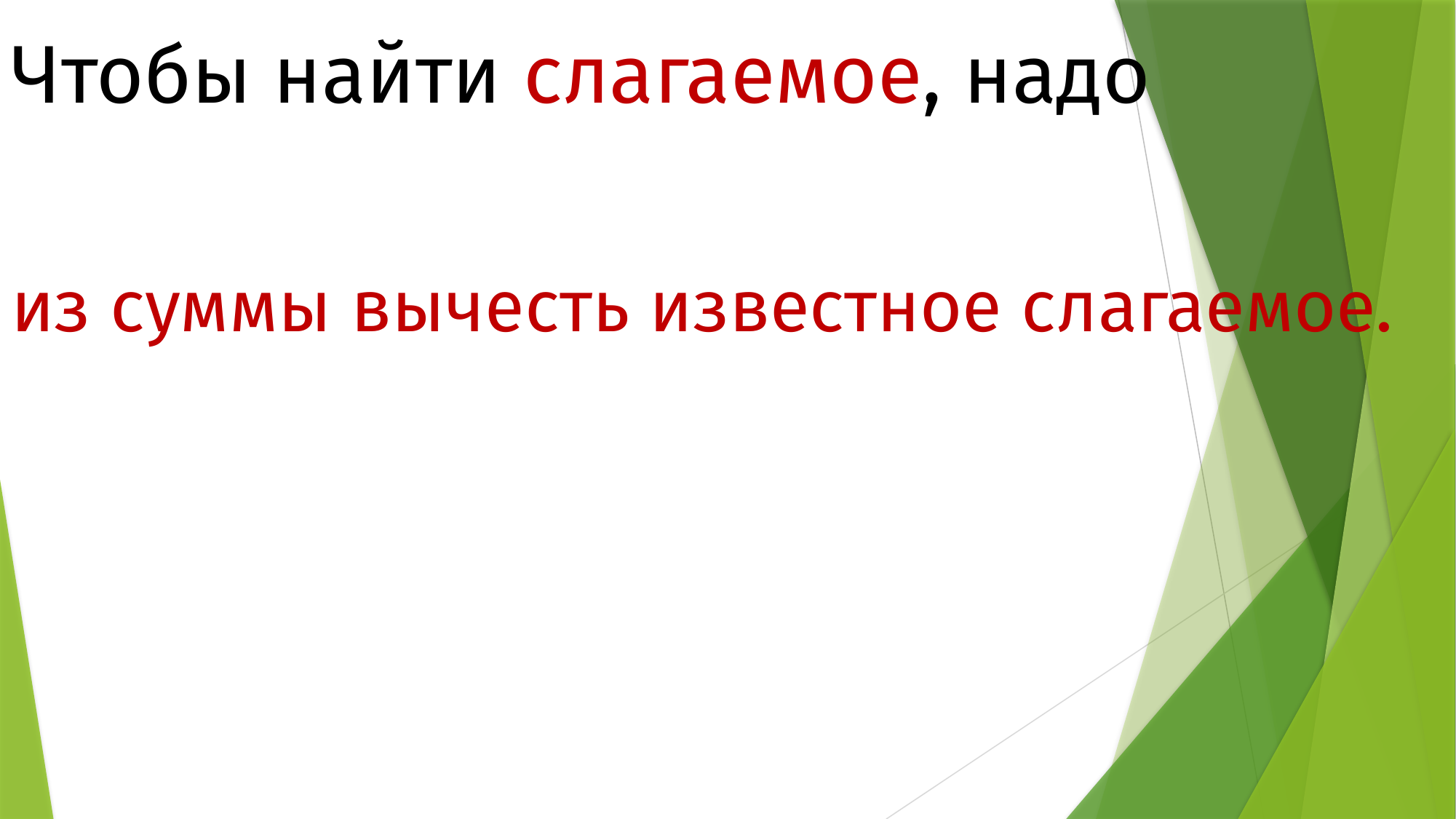

Чтобы найти слагаемое, надо
из суммы вычесть известное слагаемое.